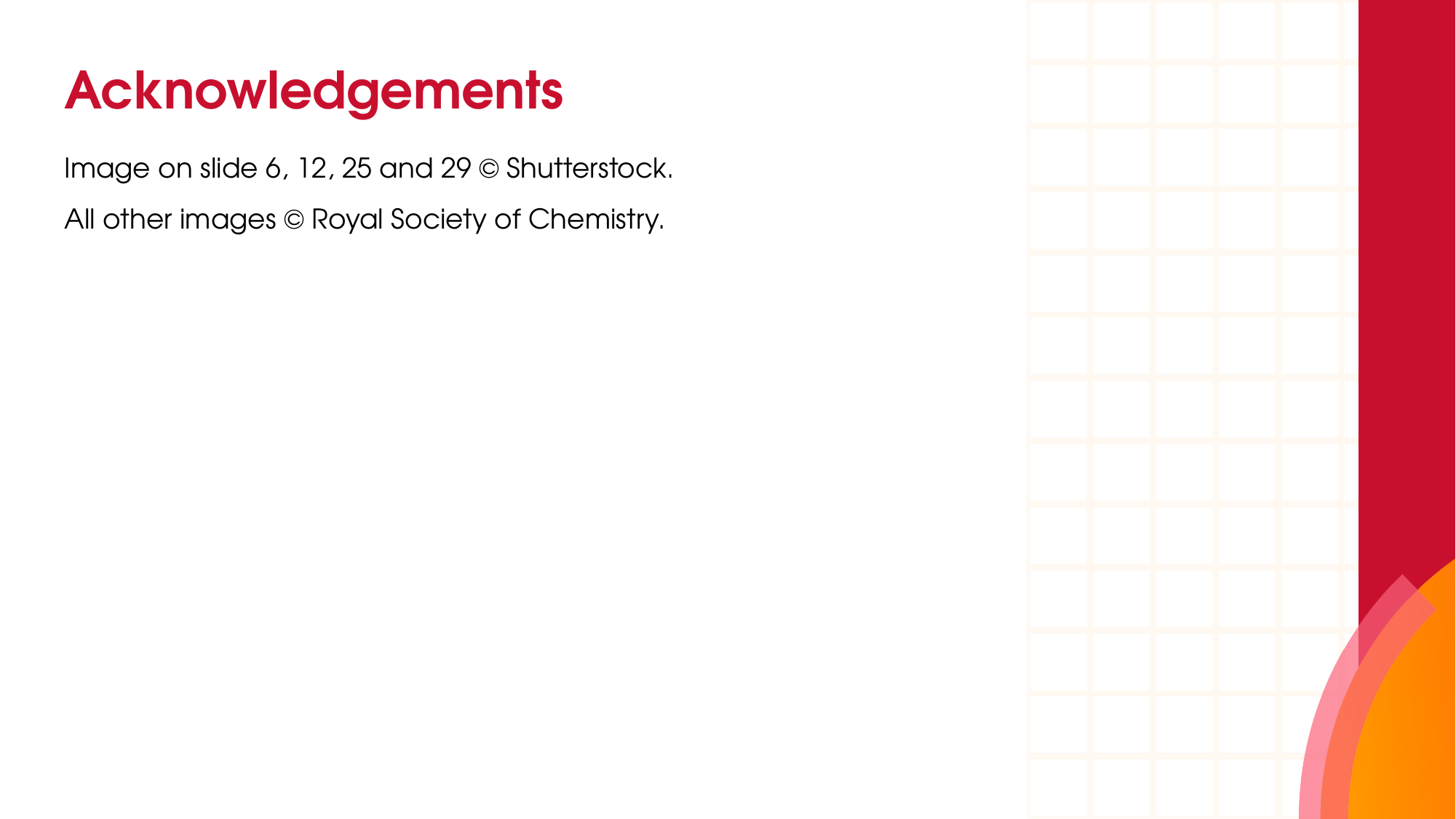

# Acknowledgements
Image on slide 6, 12, 25 and 29 © Shutterstock.
All other images © Royal Society of Chemistry.